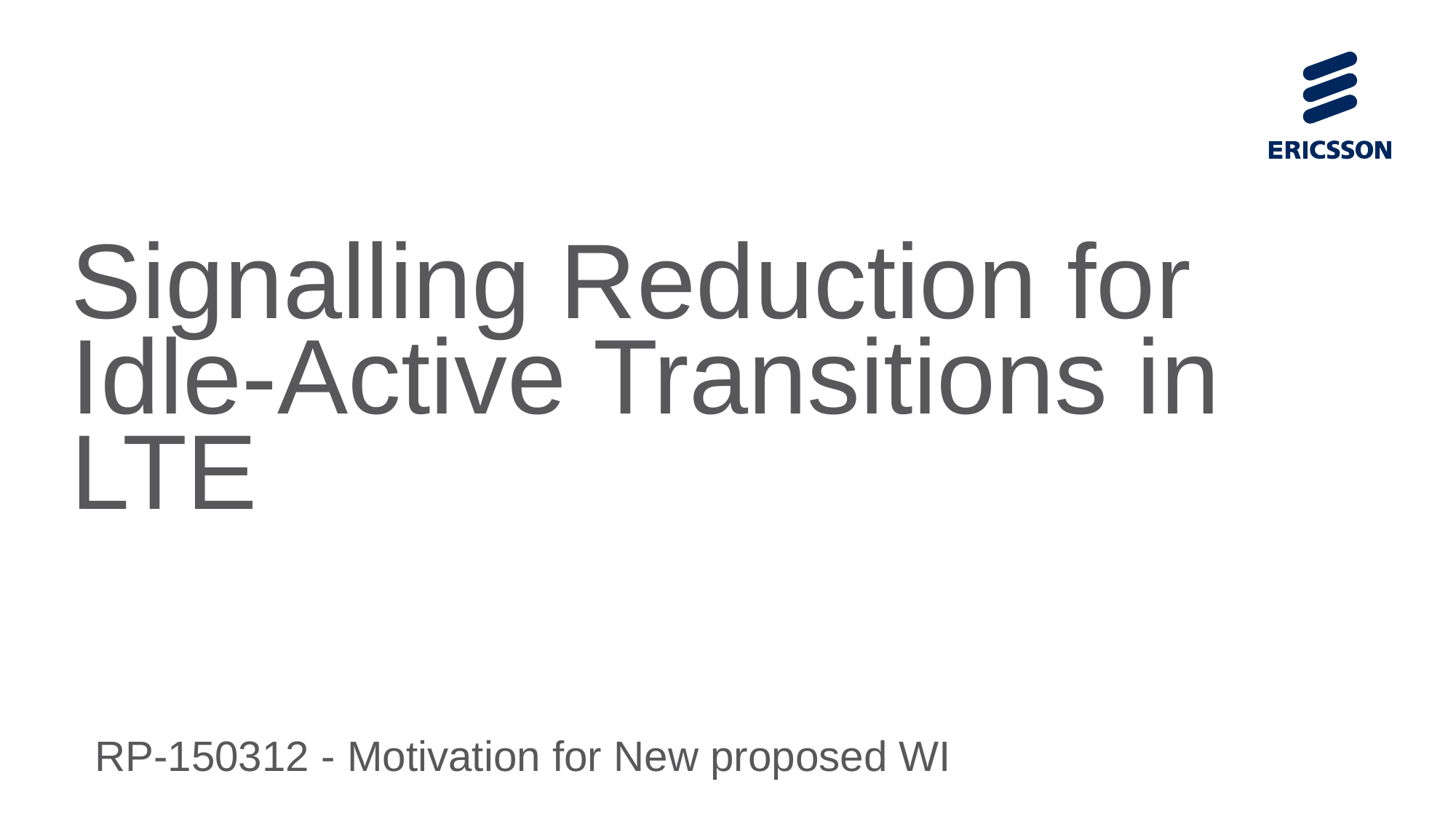

# Signalling Reduction for Idle-Active Transitions in LTE
  RP-150312 - Motivation for New proposed WI